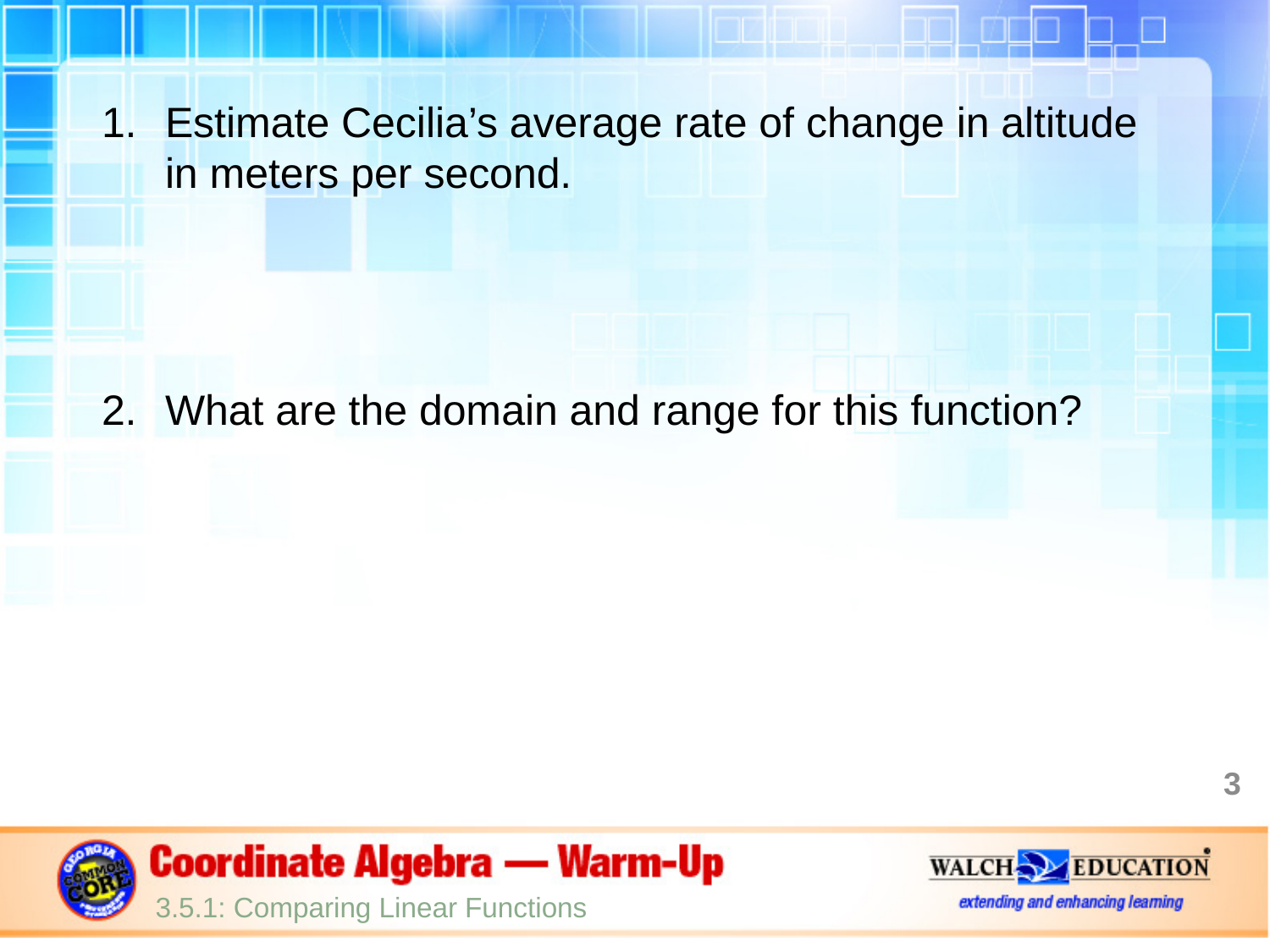

Estimate Cecilia’s average rate of change in altitude in meters per second.

What are the domain and range for this function?
3
3.5.1: Comparing Linear Functions